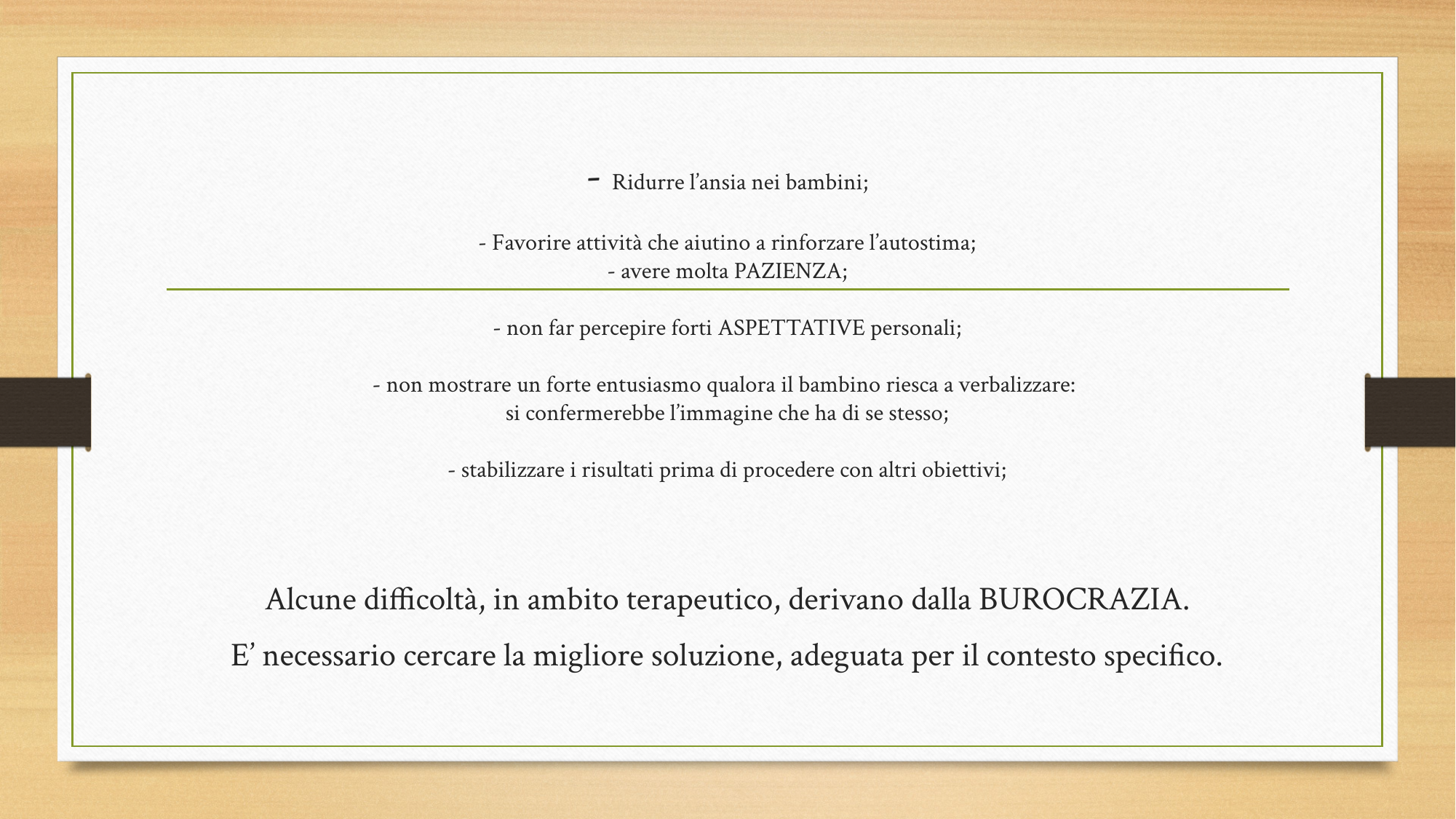

# - Ridurre l’ansia nei bambini; - Favorire attività che aiutino a rinforzare l’autostima; - avere molta PAZIENZA; - non far percepire forti ASPETTATIVE personali; - non mostrare un forte entusiasmo qualora il bambino riesca a verbalizzare: si confermerebbe l’immagine che ha di se stesso; - stabilizzare i risultati prima di procedere con altri obiettivi;

Alcune difficoltà, in ambito terapeutico, derivano dalla BUROCRAZIA.
E’ necessario cercare la migliore soluzione, adeguata per il contesto specifico.